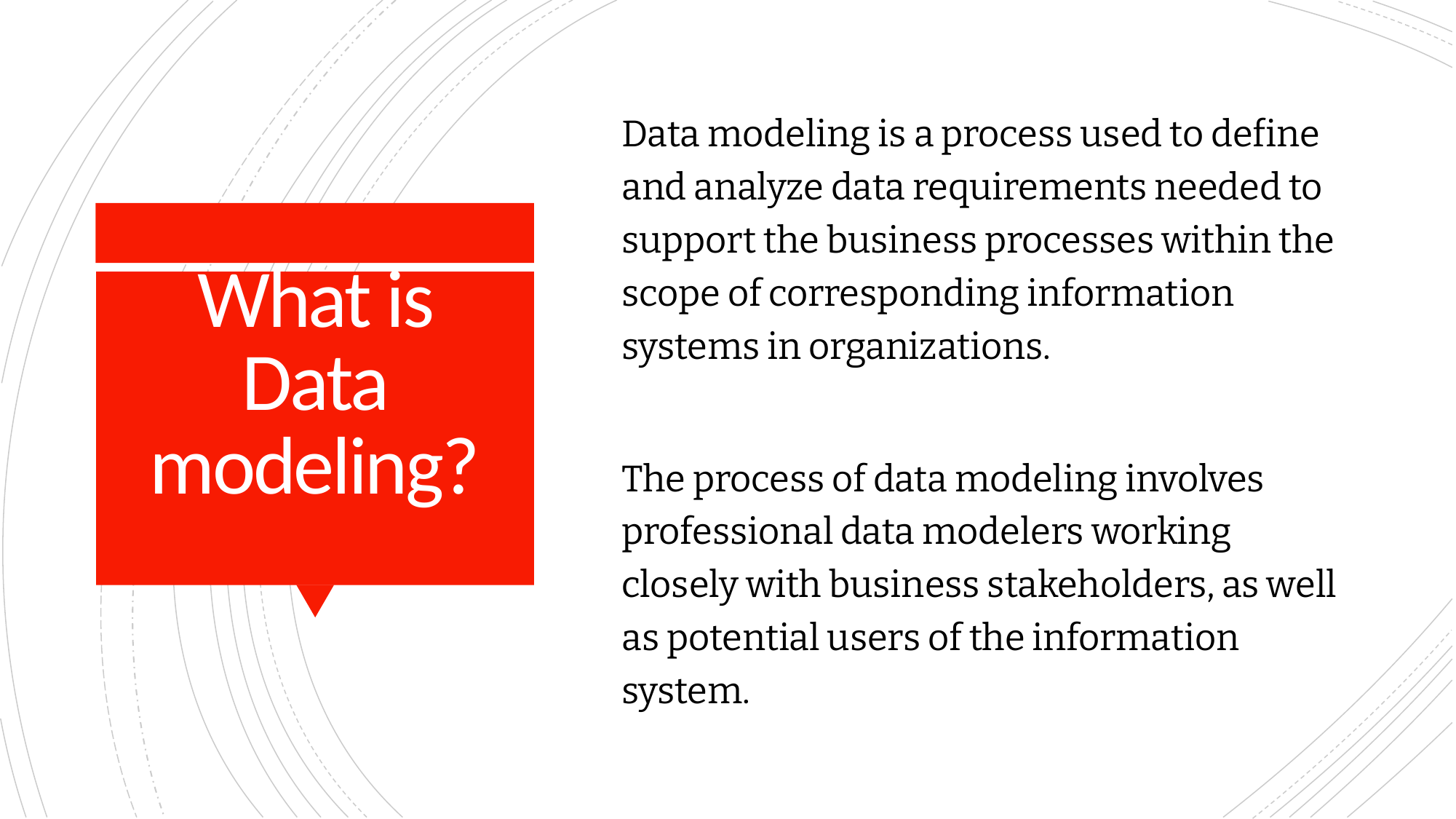

Data modeling is a process used to define and analyze data requirements needed to support the business processes within the scope of corresponding information systems in organizations.

The process of data modeling involves professional data modelers working closely with business stakeholders, as well as potential users of the information system.

# What is Data modeling?